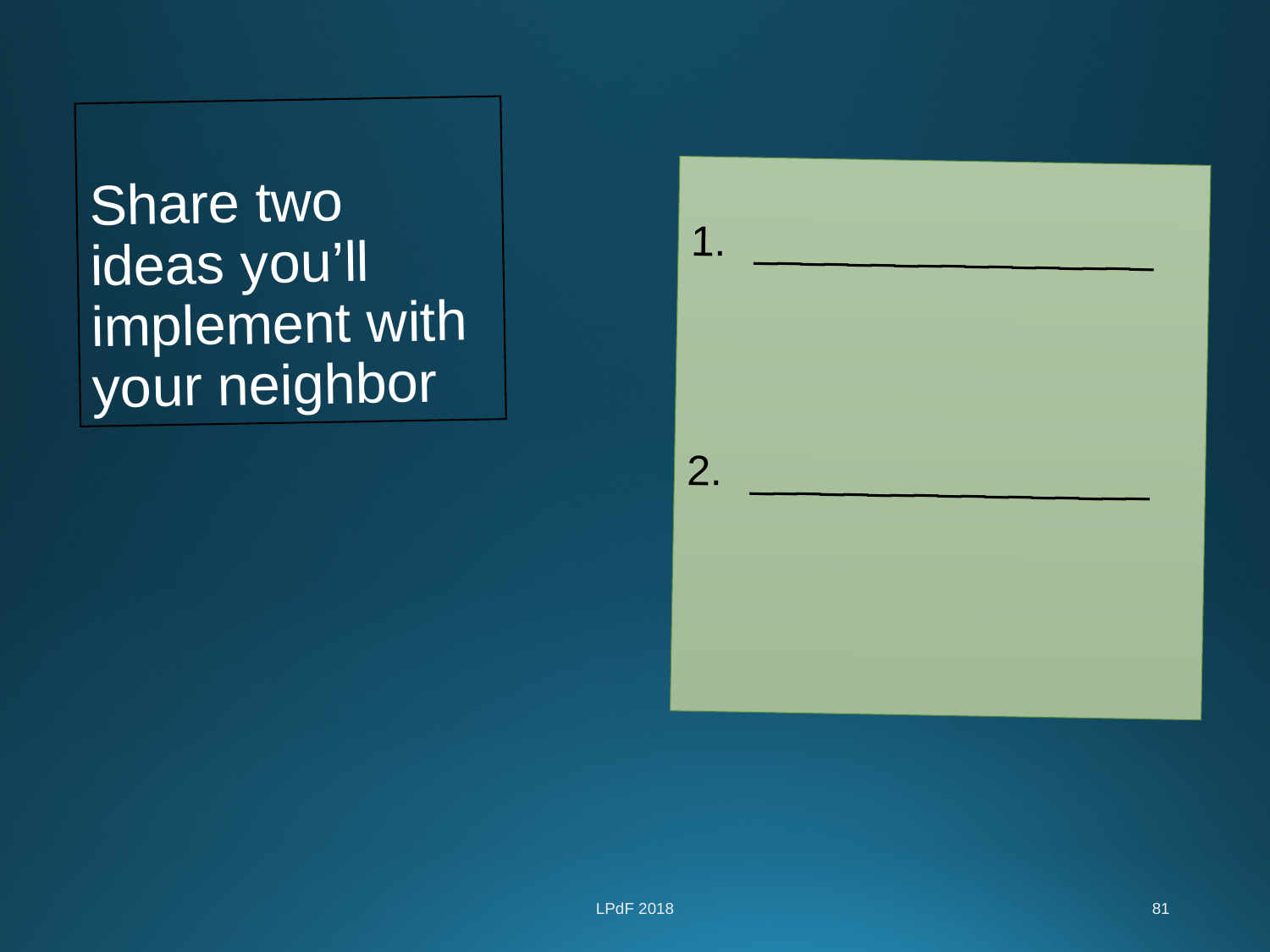

# Share two ideas you’ll implement with your neighbor
_________________

_________________

LPdF 2018
81